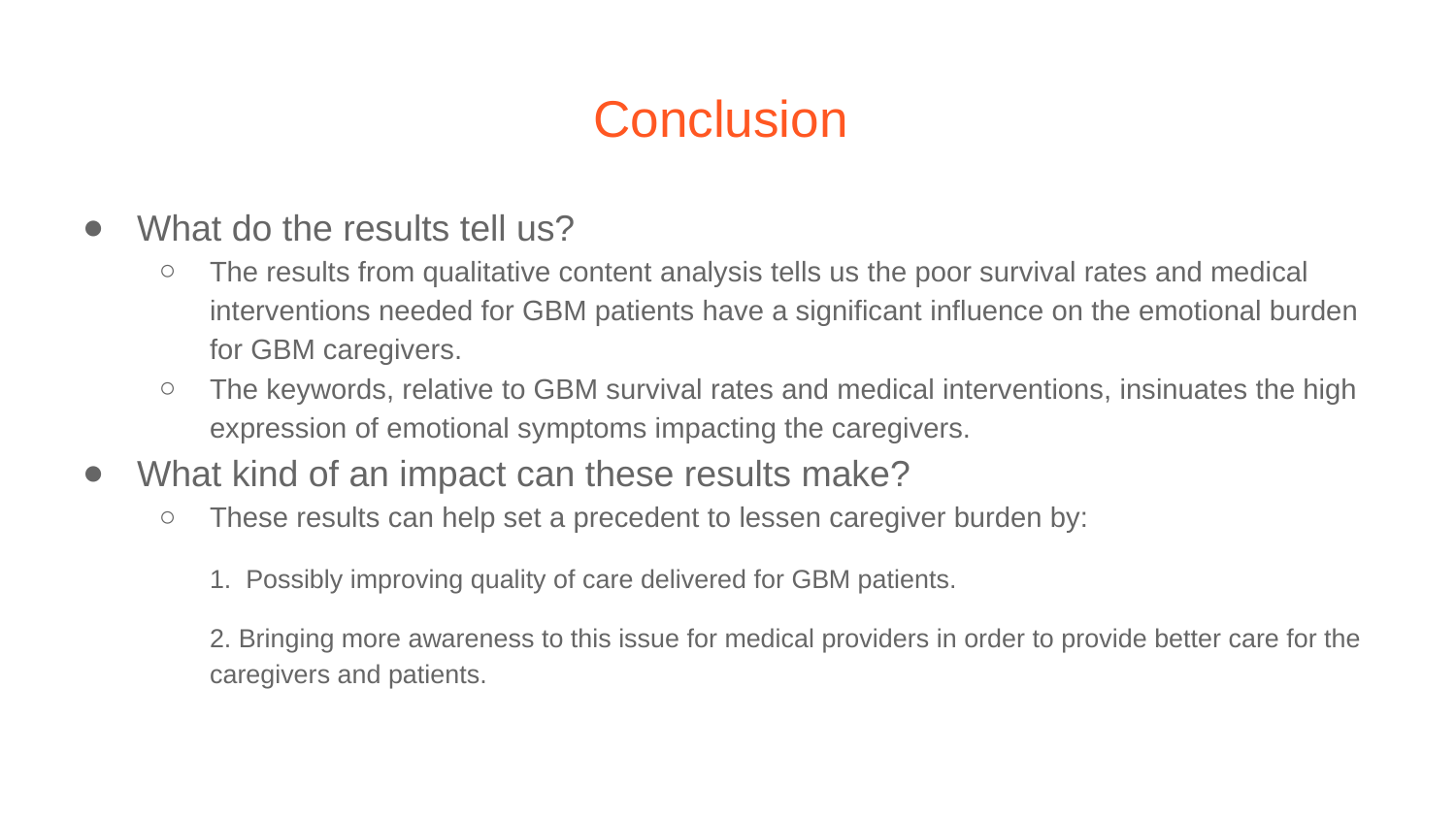

# Conclusion
What do the results tell us?
The results from qualitative content analysis tells us the poor survival rates and medical interventions needed for GBM patients have a significant influence on the emotional burden for GBM caregivers.
The keywords, relative to GBM survival rates and medical interventions, insinuates the high expression of emotional symptoms impacting the caregivers.
What kind of an impact can these results make?
These results can help set a precedent to lessen caregiver burden by:
1.  Possibly improving quality of care delivered for GBM patients.
2. Bringing more awareness to this issue for medical providers in order to provide better care for the caregivers and patients.